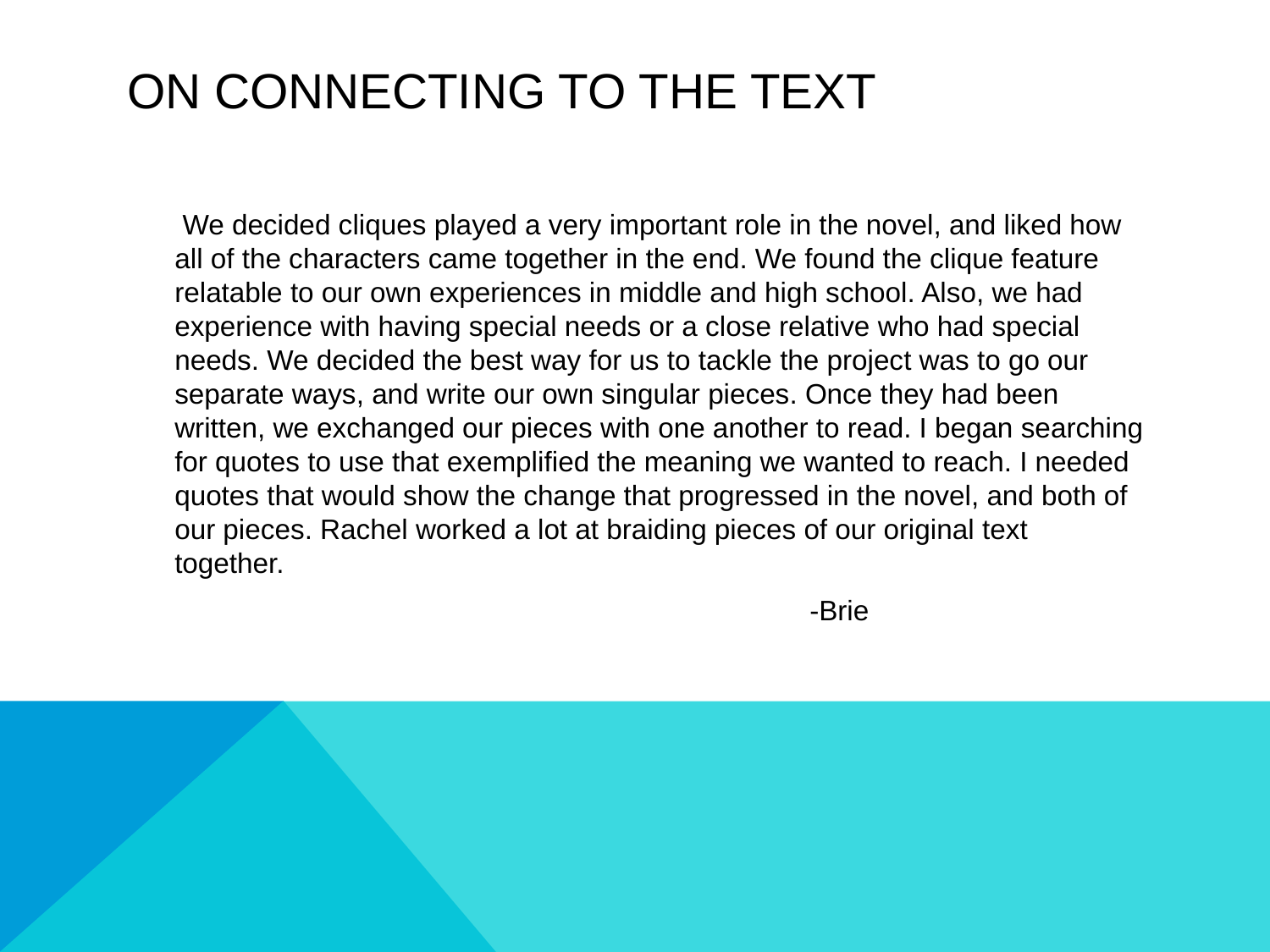

# On Connecting to the text

 We decided cliques played a very important role in the novel, and liked how all of the characters came together in the end. We found the clique feature relatable to our own experiences in middle and high school. Also, we had experience with having special needs or a close relative who had special needs. We decided the best way for us to tackle the project was to go our separate ways, and write our own singular pieces. Once they had been written, we exchanged our pieces with one another to read. I began searching for quotes to use that exemplified the meaning we wanted to reach. I needed quotes that would show the change that progressed in the novel, and both of our pieces. Rachel worked a lot at braiding pieces of our original text together.
					-Brie